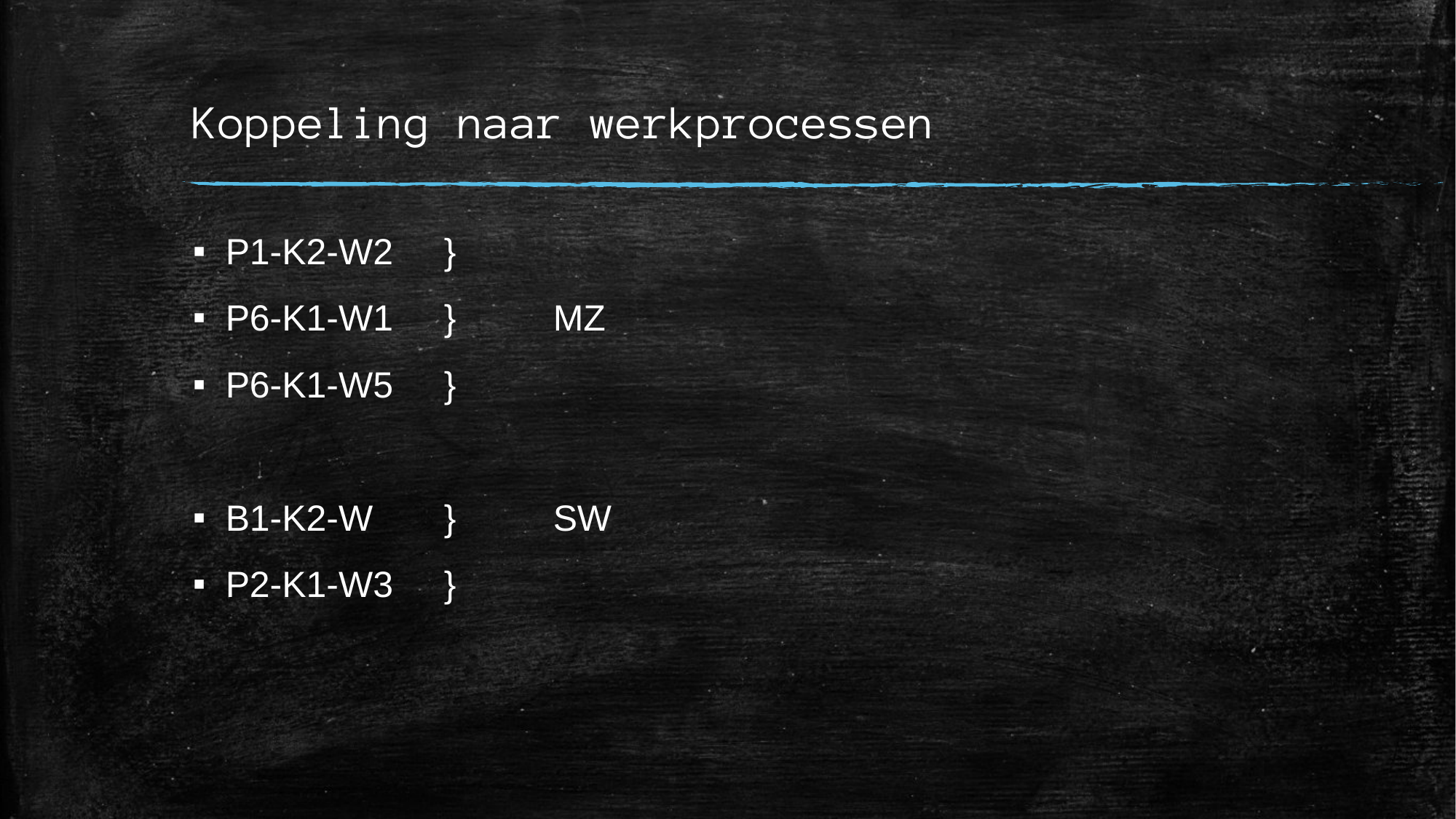

# Koppeling naar werkprocessen
P1-K2-W2	}
P6-K1-W1	}	MZ
P6-K1-W5	}

B1-K2-W	}	SW
P2-K1-W3	}